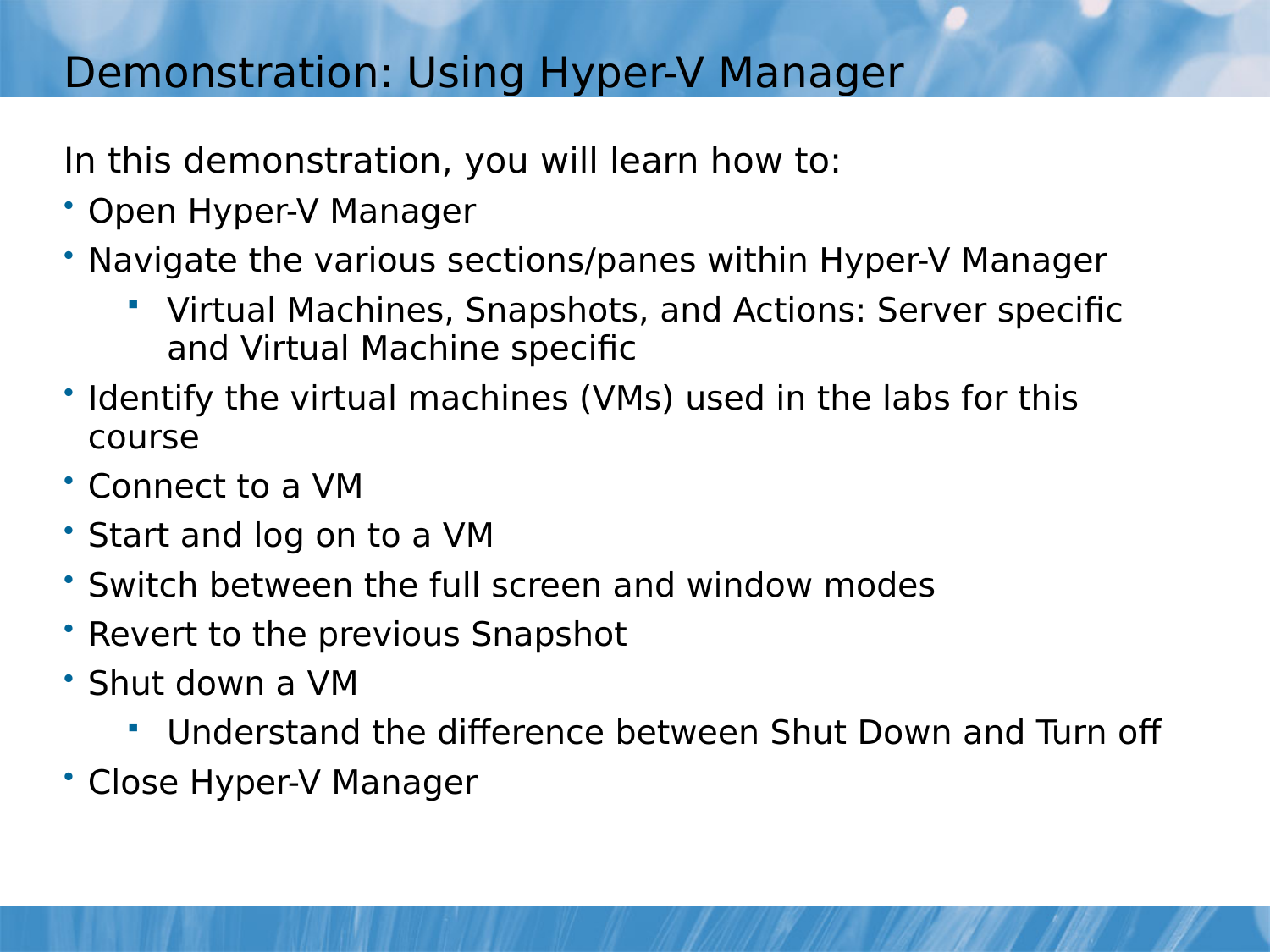

Demonstration: Using Hyper-V Manager
In this demonstration, you will learn how to:
Open Hyper-V Manager
Navigate the various sections/panes within Hyper-V Manager
Virtual Machines, Snapshots, and Actions: Server specific and Virtual Machine specific
Identify the virtual machines (VMs) used in the labs for this course
Connect to a VM
Start and log on to a VM
Switch between the full screen and window modes
Revert to the previous Snapshot
Shut down a VM
Understand the difference between Shut Down and Turn off
Close Hyper-V Manager